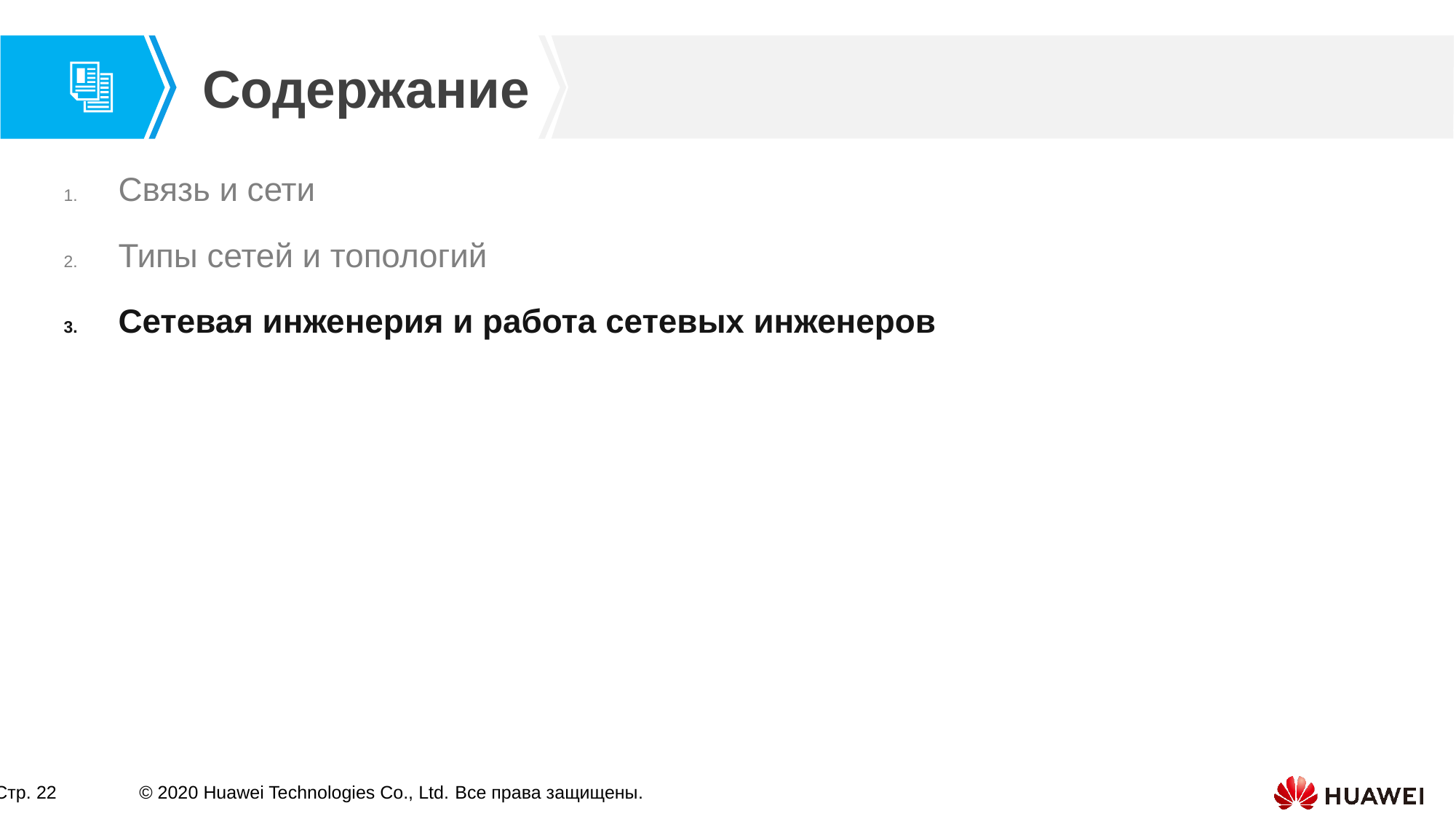

Связь и сети
Типы сетей и топологий
Сетевая инженерия и работа сетевых инженеров